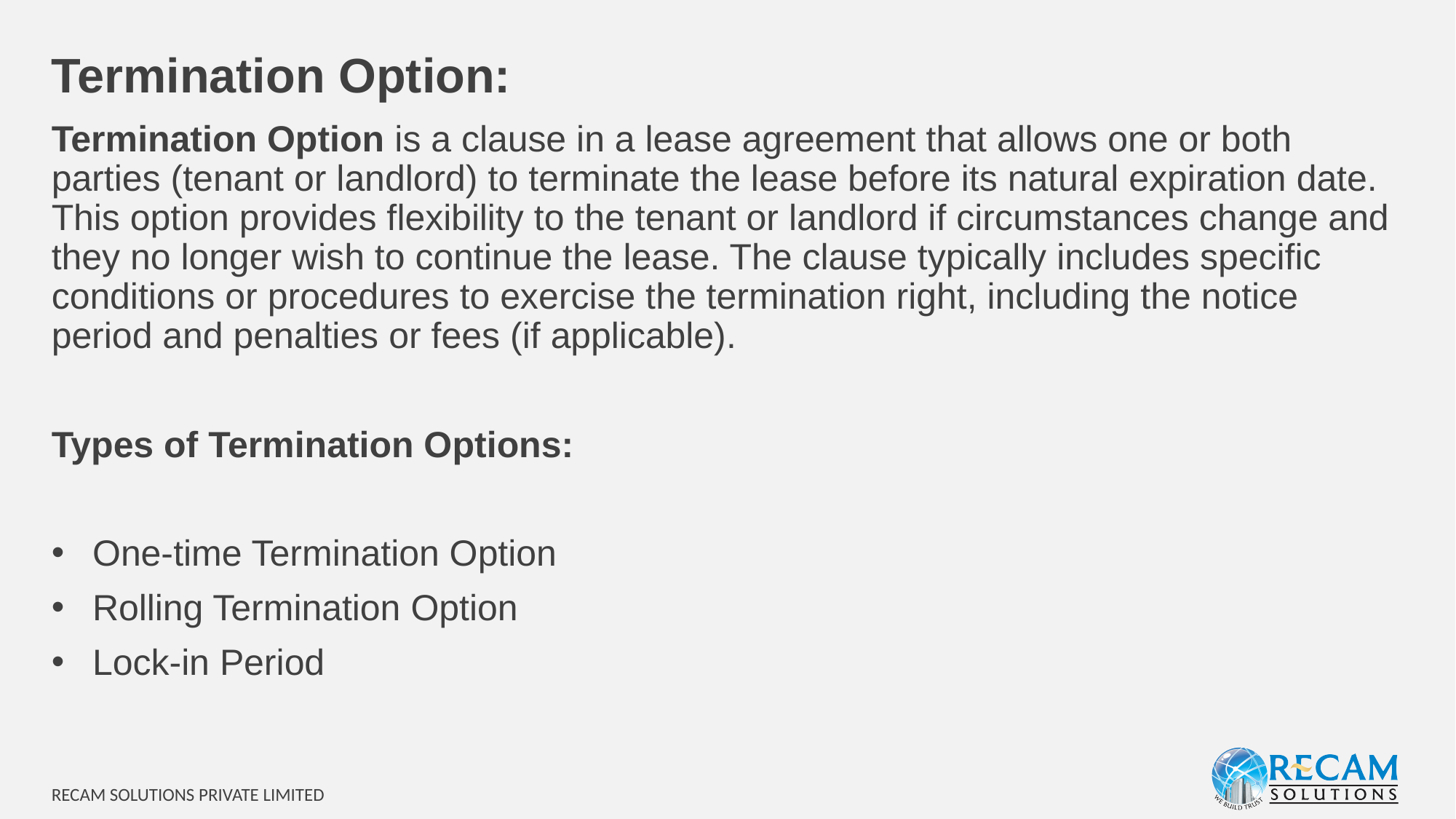

# Termination Option:
Termination Option is a clause in a lease agreement that allows one or both parties (tenant or landlord) to terminate the lease before its natural expiration date. This option provides flexibility to the tenant or landlord if circumstances change and they no longer wish to continue the lease. The clause typically includes specific conditions or procedures to exercise the termination right, including the notice period and penalties or fees (if applicable).

Types of Termination Options:

One-time Termination Option
Rolling Termination Option
Lock-in Period
RECAM SOLUTIONS PRIVATE LIMITED